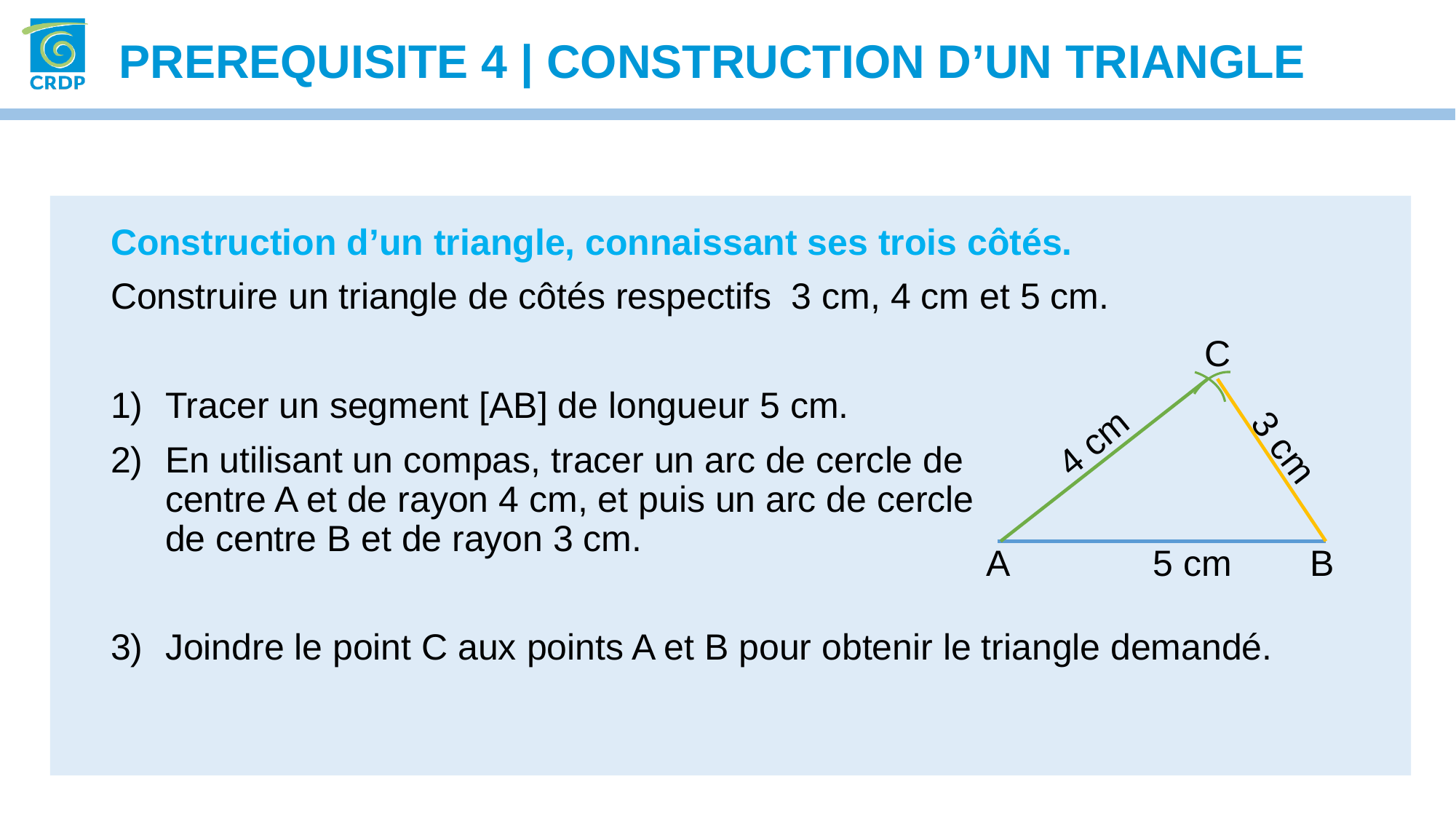

Prerequisite 4 | Construction d’un triangle

Construction d’un triangle, connaissant ses trois côtés.
Construire un triangle de côtés respectifs  3 cm, 4 cm et 5 cm.

Tracer un segment [AB] de longueur 5 cm.
En utilisant un compas, tracer un arc de cercle de
centre A et de rayon 4 cm, et puis un arc de cercle
de centre B et de rayon 3 cm.

Joindre le point C aux points A et B pour obtenir le triangle demandé.

C

4 cm
3 cm
A
5 cm
B